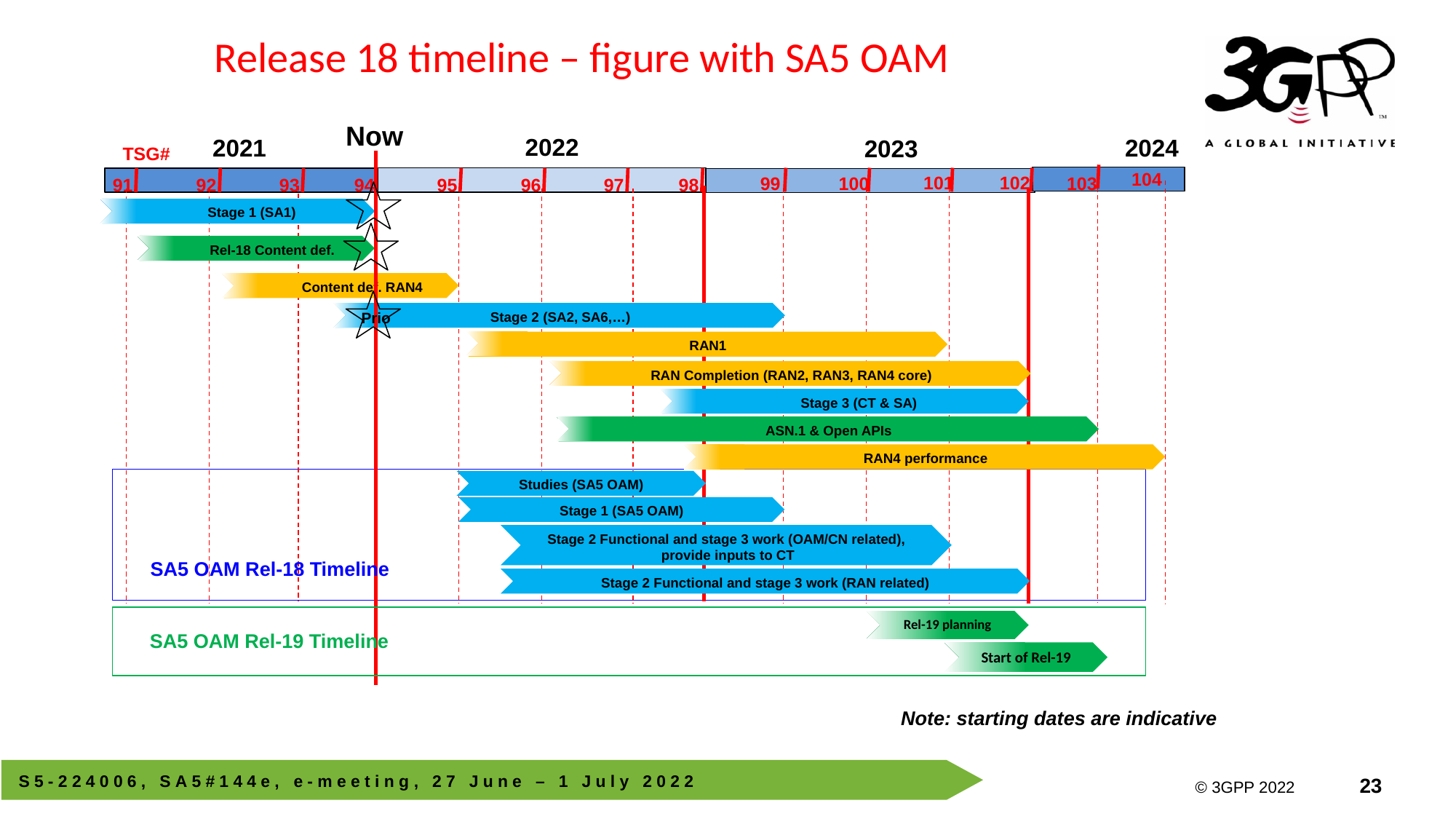

Release 18 timeline – figure with SA5 OAM
Now
2022
2024
2021
2023
TSG#
104
101
102
103
99
100

95
96
97
98
91

92
93
94

       Stage 1 (SA1)

        Rel-18 Content def.

           Content def. RAN4

Prio
Stage 2 (SA2, SA6,…)

RAN1

RAN Completion (RAN2, RAN3, RAN4 core)

       Stage 3 (CT & SA)

ASN.1 & Open APIs

RAN4 performance

Studies (SA5 OAM)
Stage 1 (SA5 OAM)
Stage 2 Functional and stage 3 work (OAM/CN related),
 provide inputs to CT
SA5 OAM Rel-18 Timeline
Stage 2 Functional and stage 3 work (RAN related)

Rel-19 planning

SA5 OAM Rel-19 Timeline
Start of Rel-19
Note: starting dates are indicative